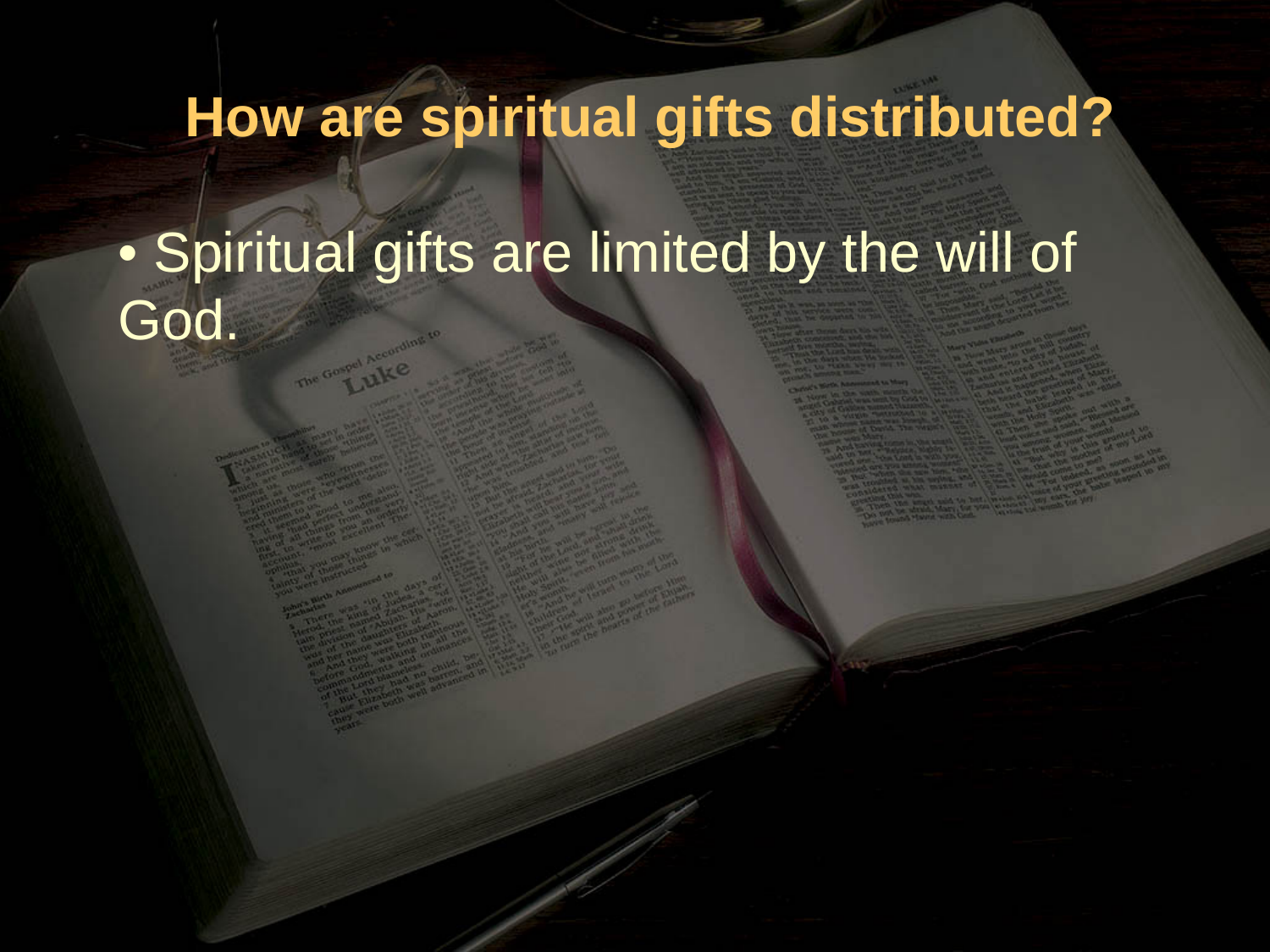

How are spiritual gifts distributed?

• Spiritual gifts are limited by the will of God.